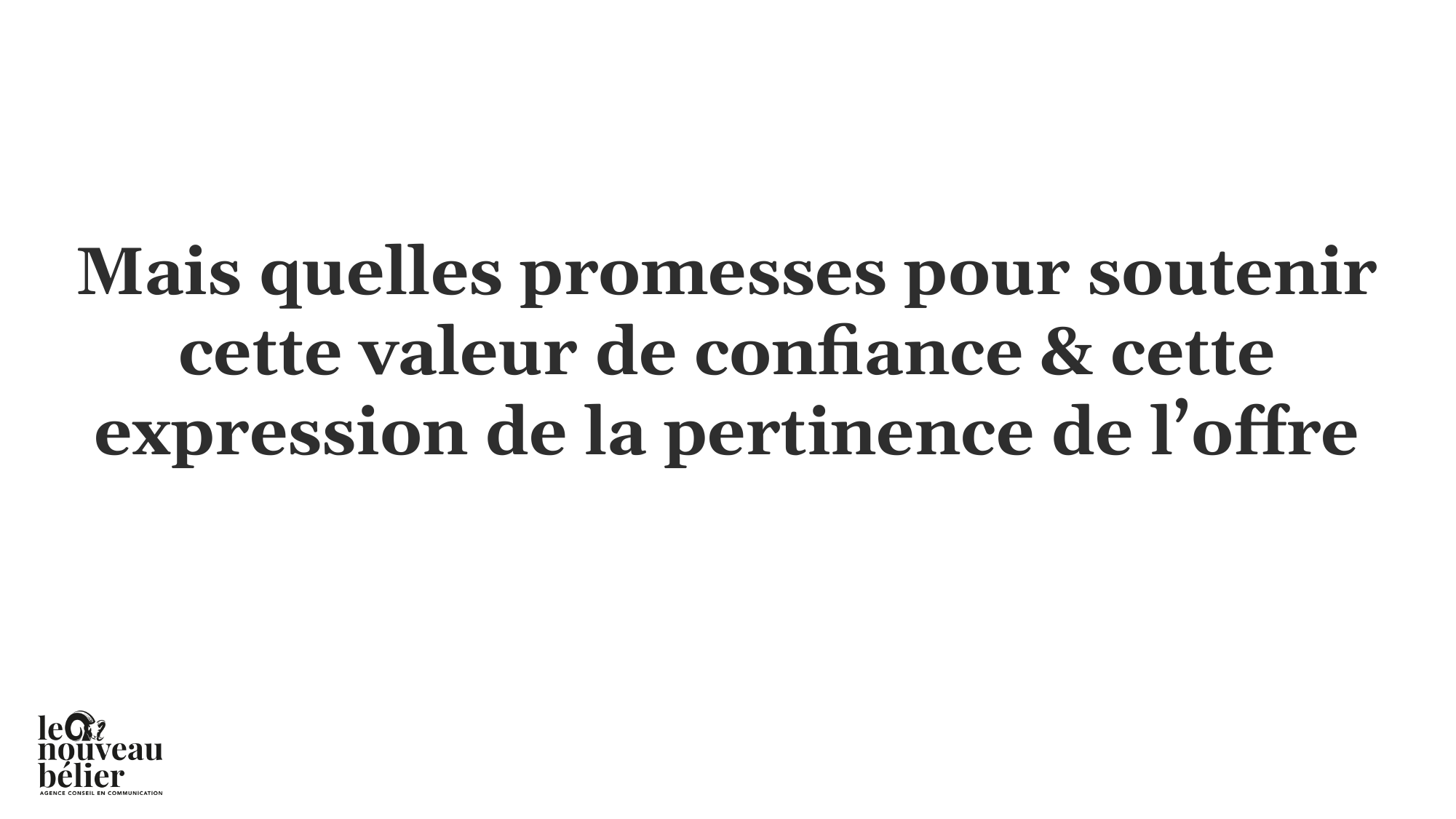

# Mais quelles promesses pour soutenir cette valeur de confiance & cette expression de la pertinence de l’offre